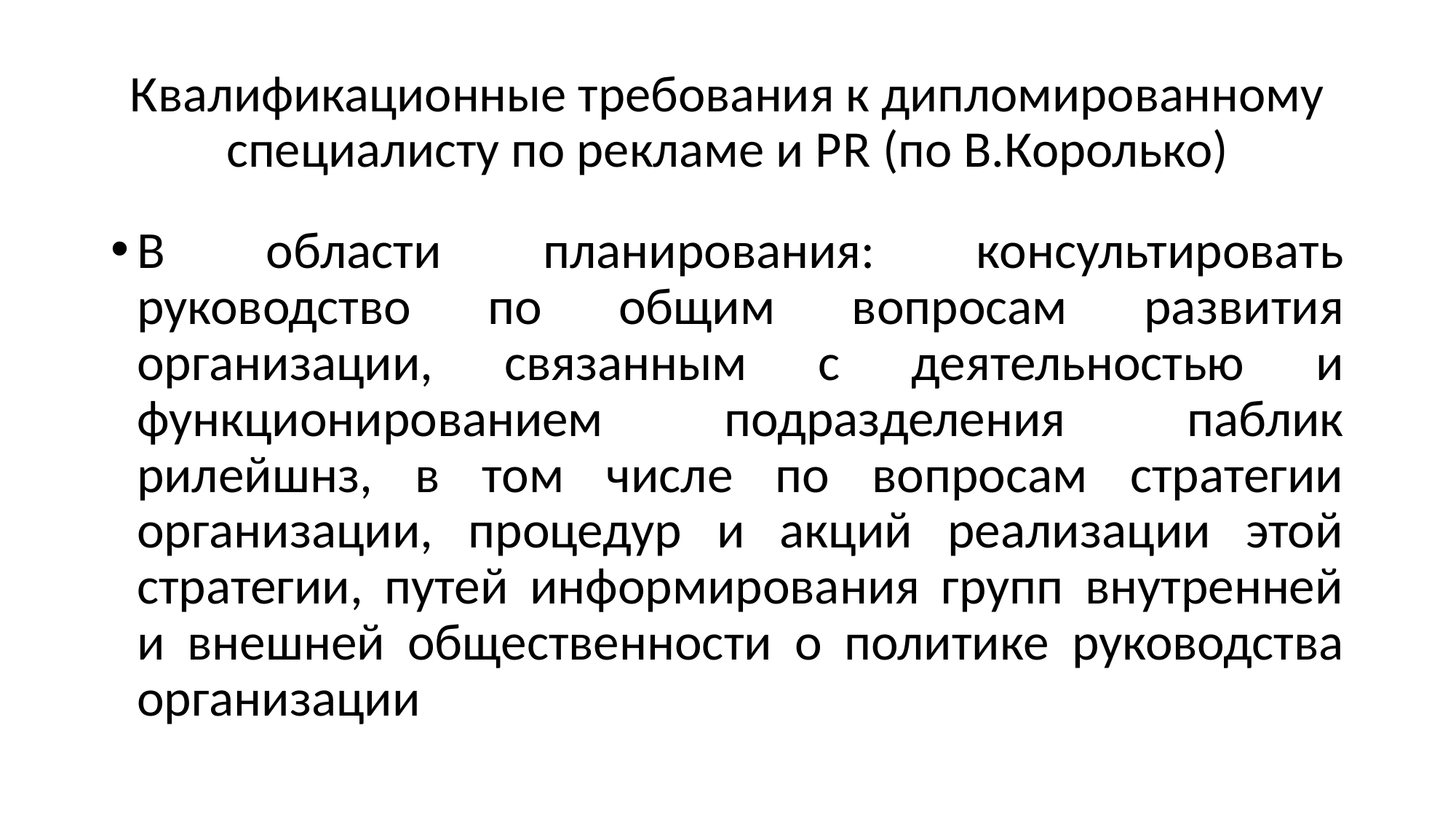

# Квалификационные требования к дипломированному специалисту по рекламе и РR (по В.Королько)
В области планирования: консультировать руководство по общим вопросам развития организации, связанным с деятельностью и функционированием подразделения паблик рилейшнз, в том числе по вопросам стратегии организации, процедур и акций реализации этой стратегии, путей информирования групп внутренней и внешней общественности о политике руководства организации